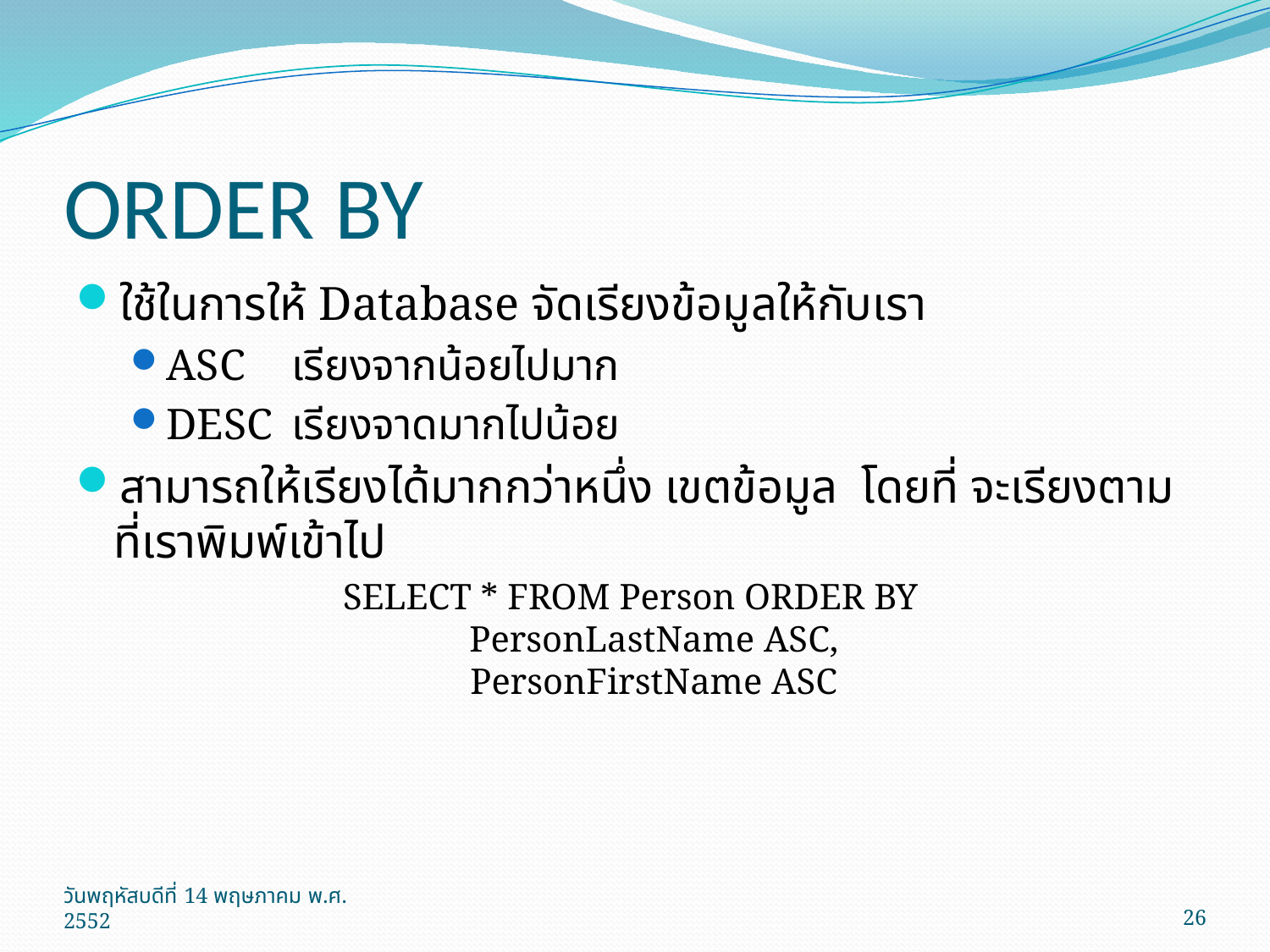

# ORDER BY
ใช้ในการให้ Database จัดเรียงข้อมูลให้กับเรา
ASC	เรียงจากน้อยไปมาก
DESC	เรียงจาดมากไปน้อย
สามารถให้เรียงได้มากกว่าหนึ่ง เขตข้อมูล  โดยที่ จะเรียงตามที่เราพิมพ์เข้าไป
SELECT * FROM Person ORDER BY
PersonLastName ASC,
PersonFirstName ASC

วันพฤหัสบดีที่ 14 พฤษภาคม พ.ศ. 2552
26